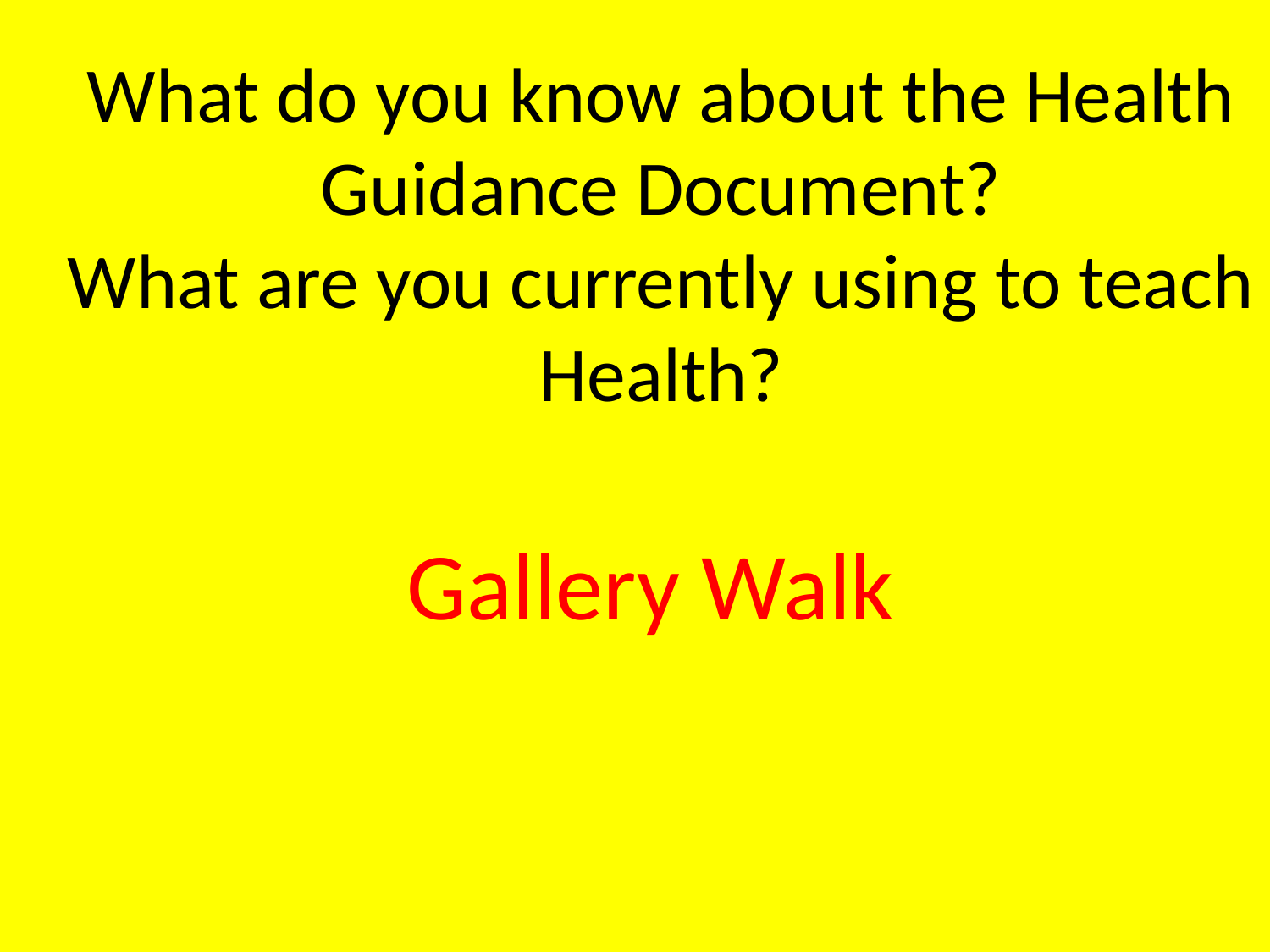

# What do you know about the Health Guidance Document? What are you currently using to teach Health?
Gallery Walk